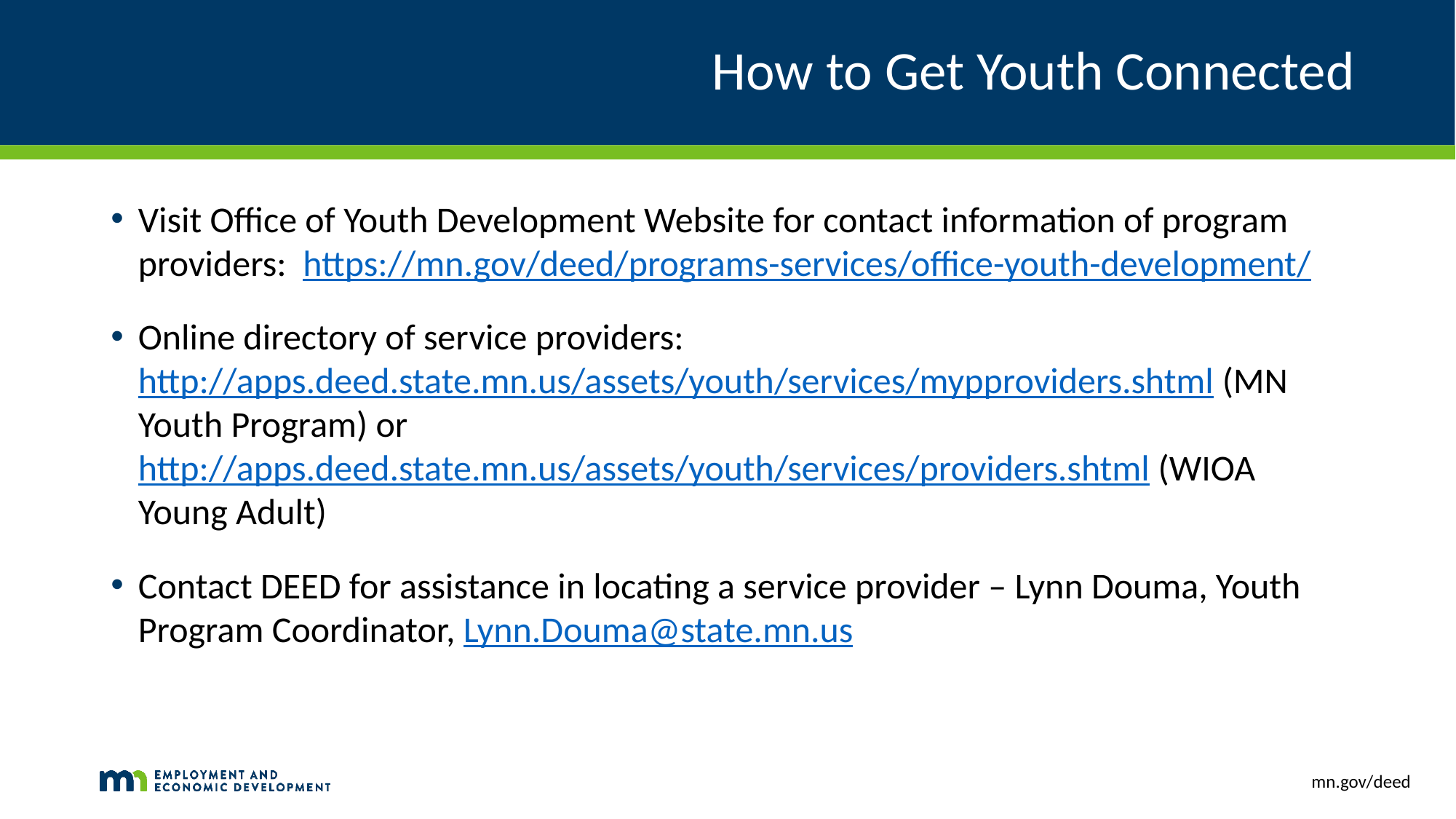

# How to Get Youth Connected
Visit Office of Youth Development Website for contact information of program providers:  https://mn.gov/deed/programs-services/office-youth-development/
Online directory of service providers: http://apps.deed.state.mn.us/assets/youth/services/mypproviders.shtml (MN Youth Program) or http://apps.deed.state.mn.us/assets/youth/services/providers.shtml (WIOA Young Adult)
Contact DEED for assistance in locating a service provider – Lynn Douma, Youth Program Coordinator, Lynn.Douma@state.mn.us
mn.gov/deed